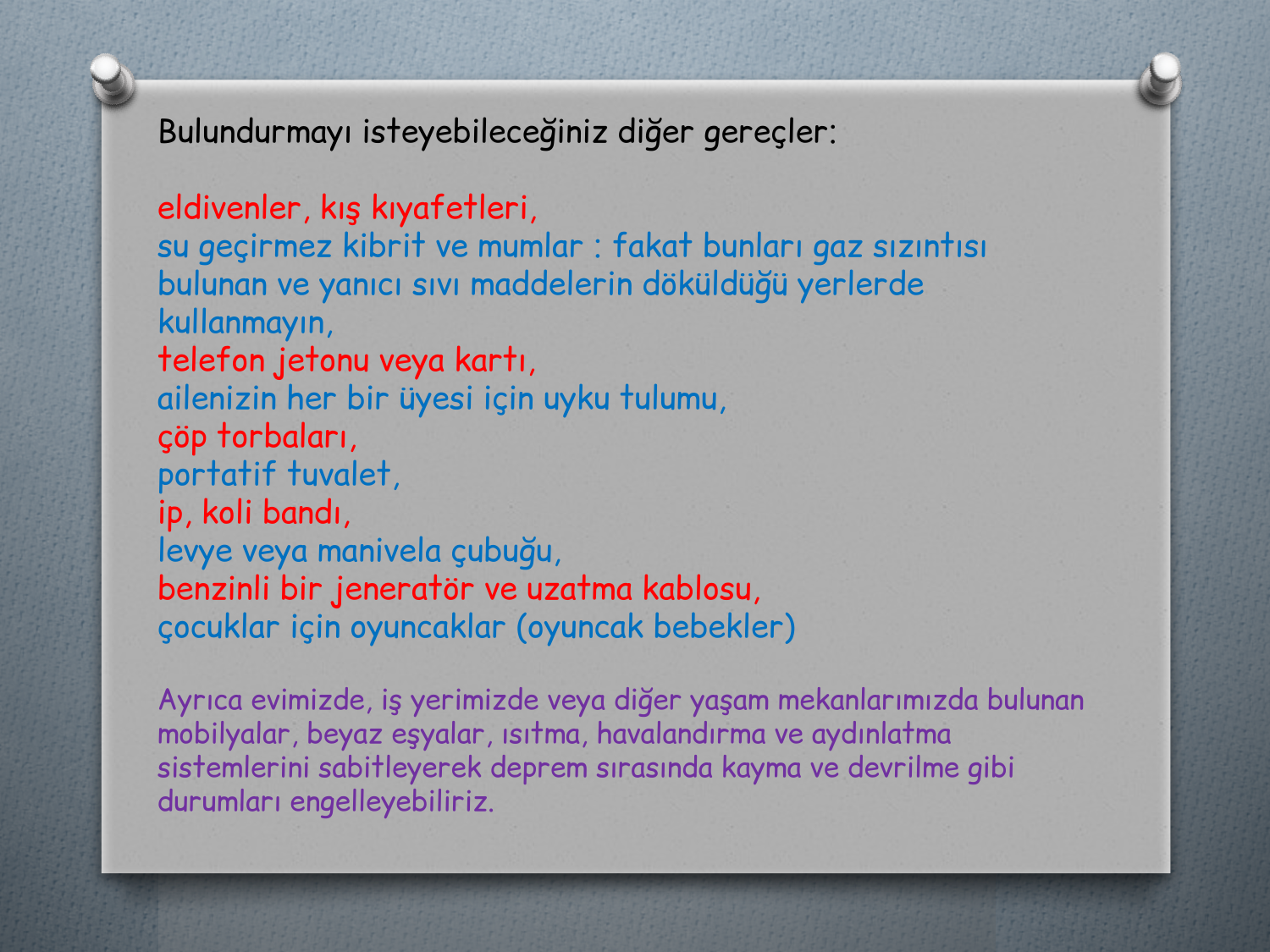

Bulundurmayı isteyebileceğiniz diğer gereçler:

eldivenler, kış kıyafetleri,
su geçirmez kibrit ve mumlar : fakat bunları gaz sızıntısı bulunan ve yanıcı sıvı maddelerin döküldüğü yerlerde kullanmayın,
telefon jetonu veya kartı,
ailenizin her bir üyesi için uyku tulumu,
çöp torbaları,
portatif tuvalet,
ip, koli bandı,
levye veya manivela çubuğu,
benzinli bir jeneratör ve uzatma kablosu,
çocuklar için oyuncaklar (oyuncak bebekler)

Ayrıca evimizde, iş yerimizde veya diğer yaşam mekanlarımızda bulunan mobilyalar, beyaz eşyalar, ısıtma, havalandırma ve aydınlatma sistemlerini sabitleyerek deprem sırasında kayma ve devrilme gibi durumları engelleyebiliriz.